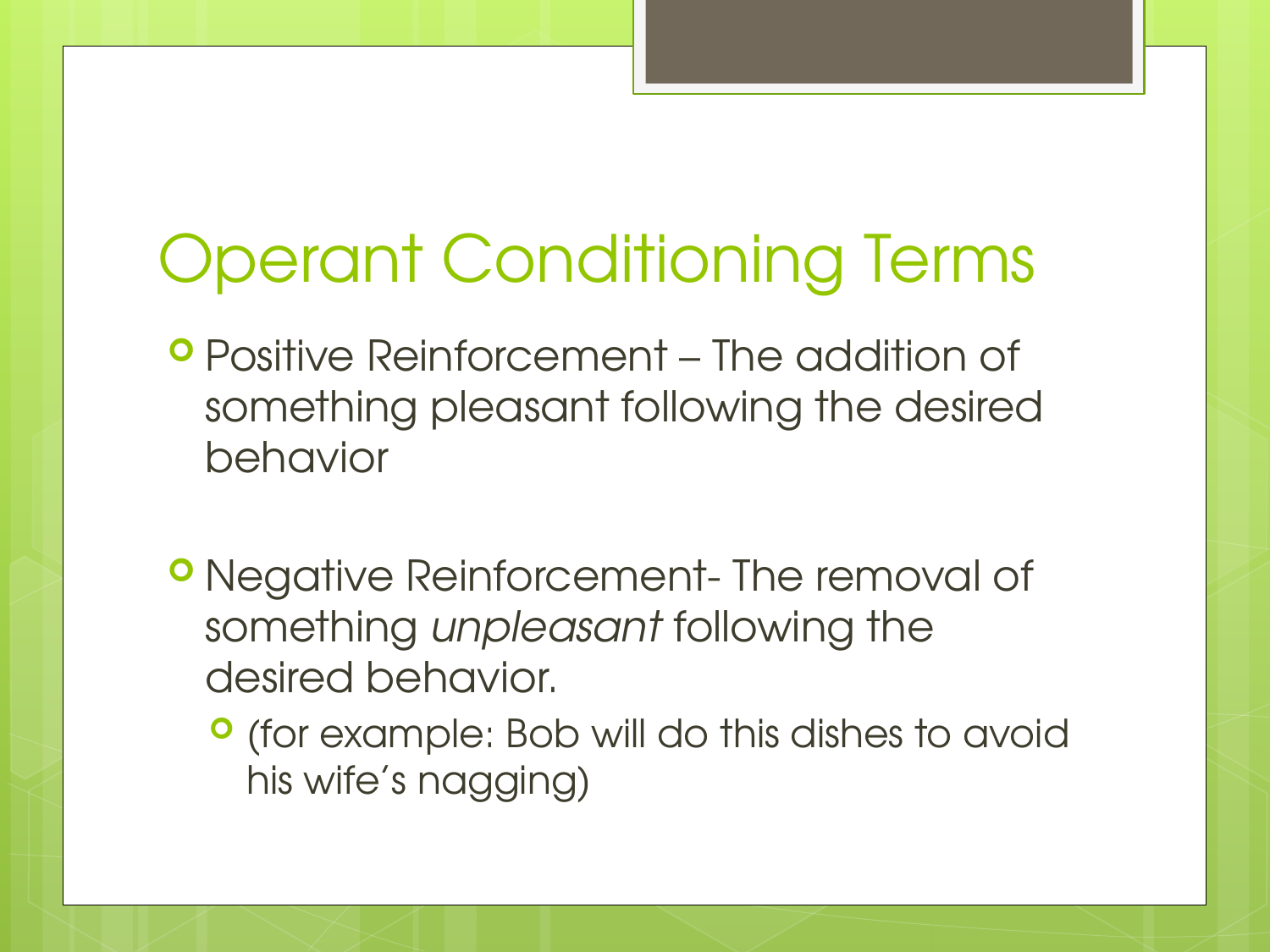

# Operant Conditioning Terms
Positive Reinforcement – The addition of something pleasant following the desired behavior

Negative Reinforcement- The removal of something unpleasant following the desired behavior.
(for example: Bob will do this dishes to avoid his wife’s nagging)